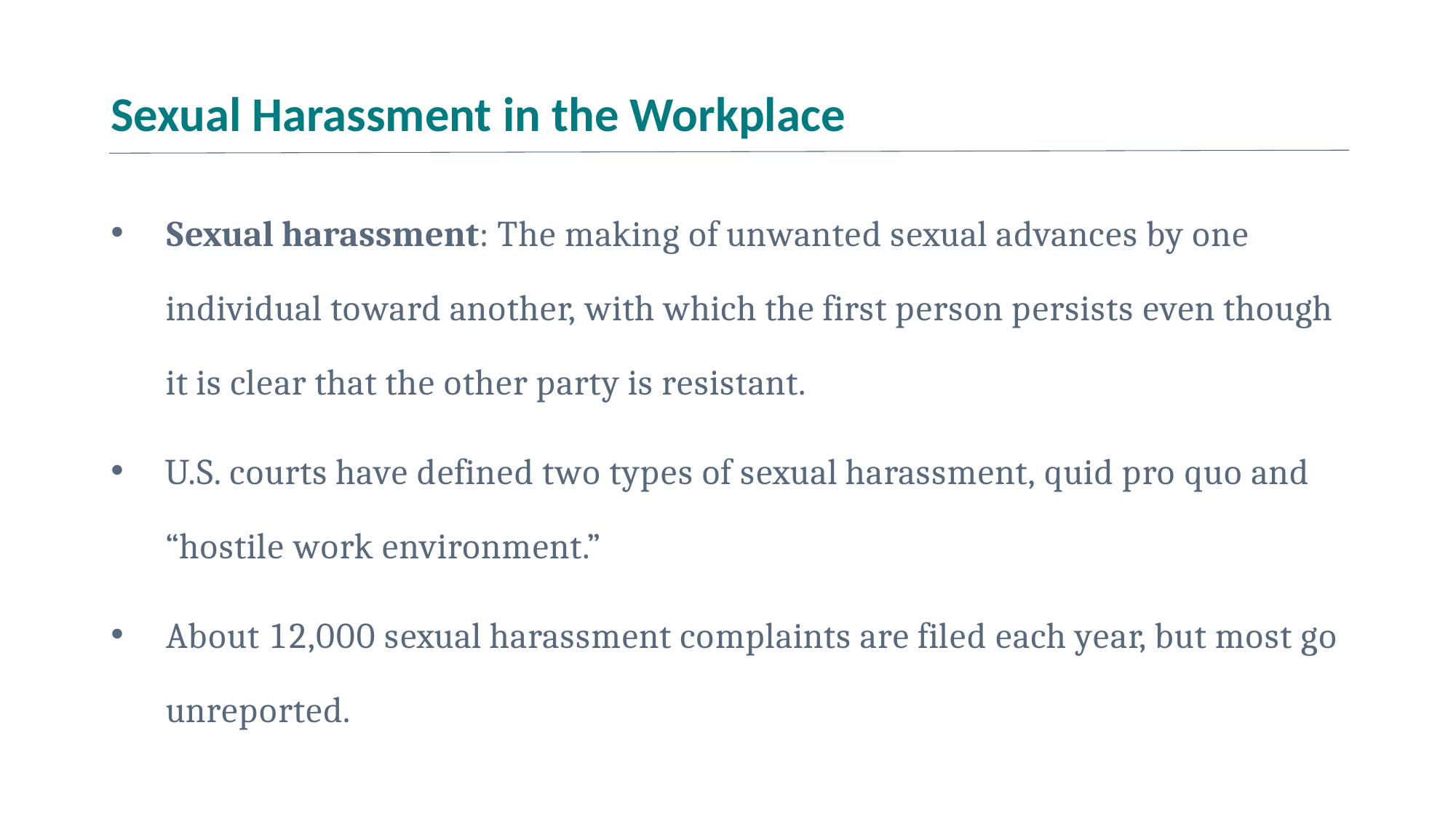

# Sexual Harassment in the Workplace
Sexual harassment: The making of unwanted sexual advances by one individual toward another, with which the first person persists even though it is clear that the other party is resistant.
U.S. courts have defined two types of sexual harassment, quid pro quo and “hostile work environment.”
About 12,000 sexual harassment complaints are filed each year, but most go unreported.